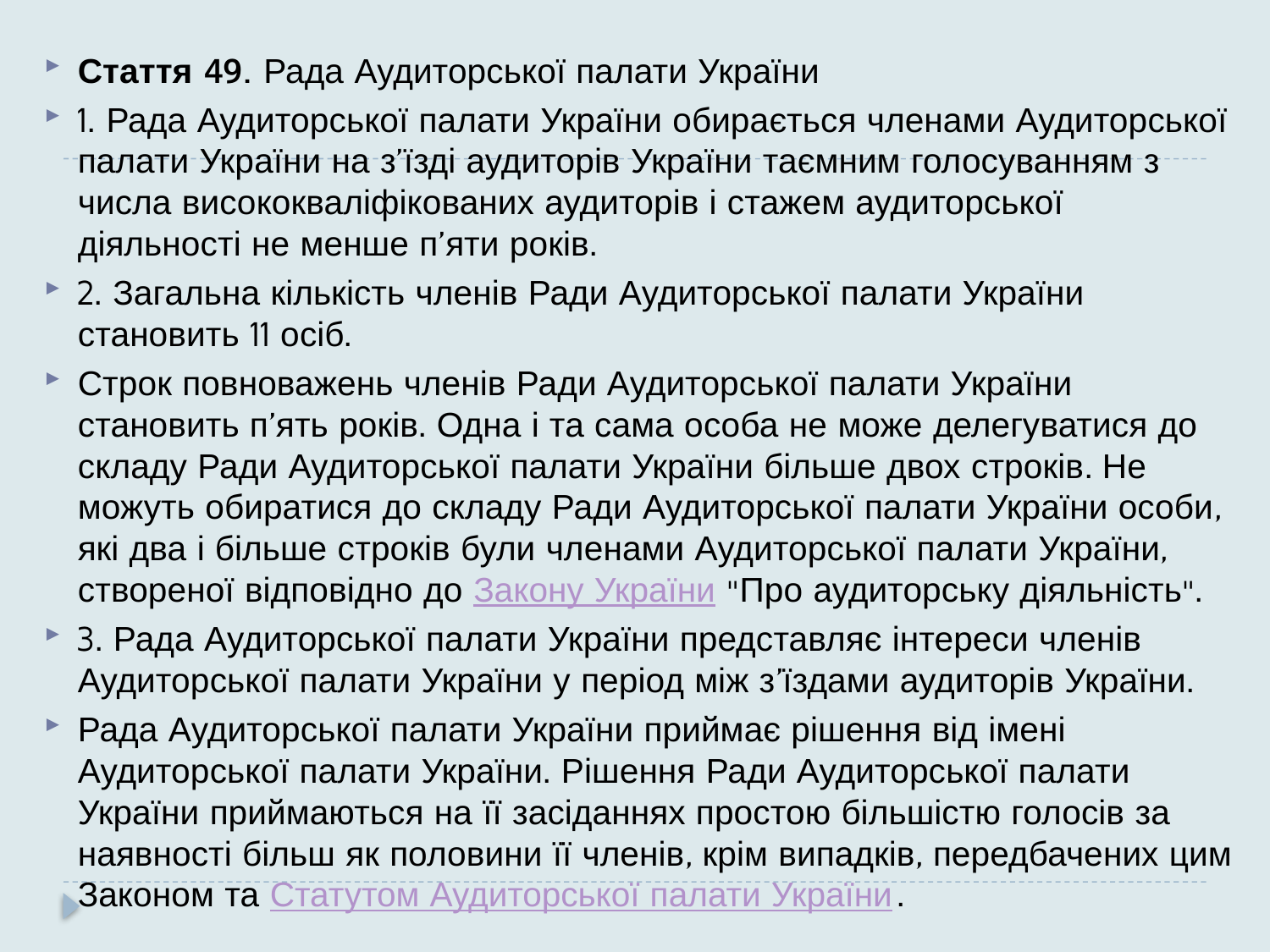

Стаття 49. Рада Аудиторської палати України
1. Рада Аудиторської палати України обирається членами Аудиторської палати України на з’їзді аудиторів України таємним голосуванням з числа висококваліфікованих аудиторів і стажем аудиторської діяльності не менше п’яти років.
2. Загальна кількість членів Ради Аудиторської палати України становить 11 осіб.
Строк повноважень членів Ради Аудиторської палати України становить п’ять років. Одна і та сама особа не може делегуватися до складу Ради Аудиторської палати України більше двох строків. Не можуть обиратися до складу Ради Аудиторської палати України особи, які два і більше строків були членами Аудиторської палати України, створеної відповідно до Закону України "Про аудиторську діяльність".
3. Рада Аудиторської палати України представляє інтереси членів Аудиторської палати України у період між з’їздами аудиторів України.
Рада Аудиторської палати України приймає рішення від імені Аудиторської палати України. Рішення Ради Аудиторської палати України приймаються на її засіданнях простою більшістю голосів за наявності більш як половини її членів, крім випадків, передбачених цим Законом та Статутом Аудиторської палати України.